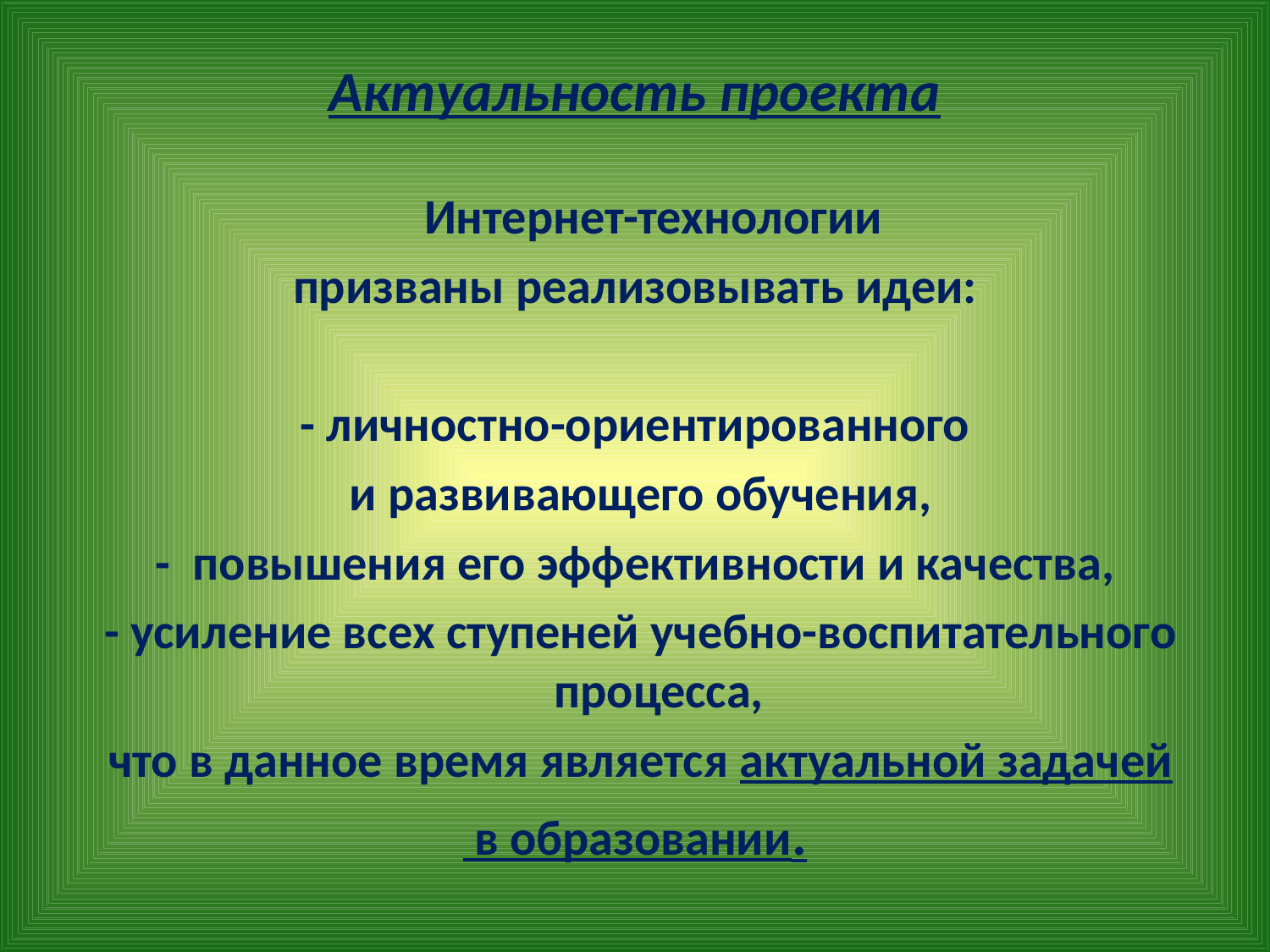

# Актуальность проекта
	Интернет-технологии
призваны реализовывать идеи:

- личностно-ориентированного
 и развивающего обучения,
-  повышения его эффективности и качества,
 - усиление всех ступеней учебно-воспитательного процесса,
 что в данное время является актуальной задачей
 в образовании.